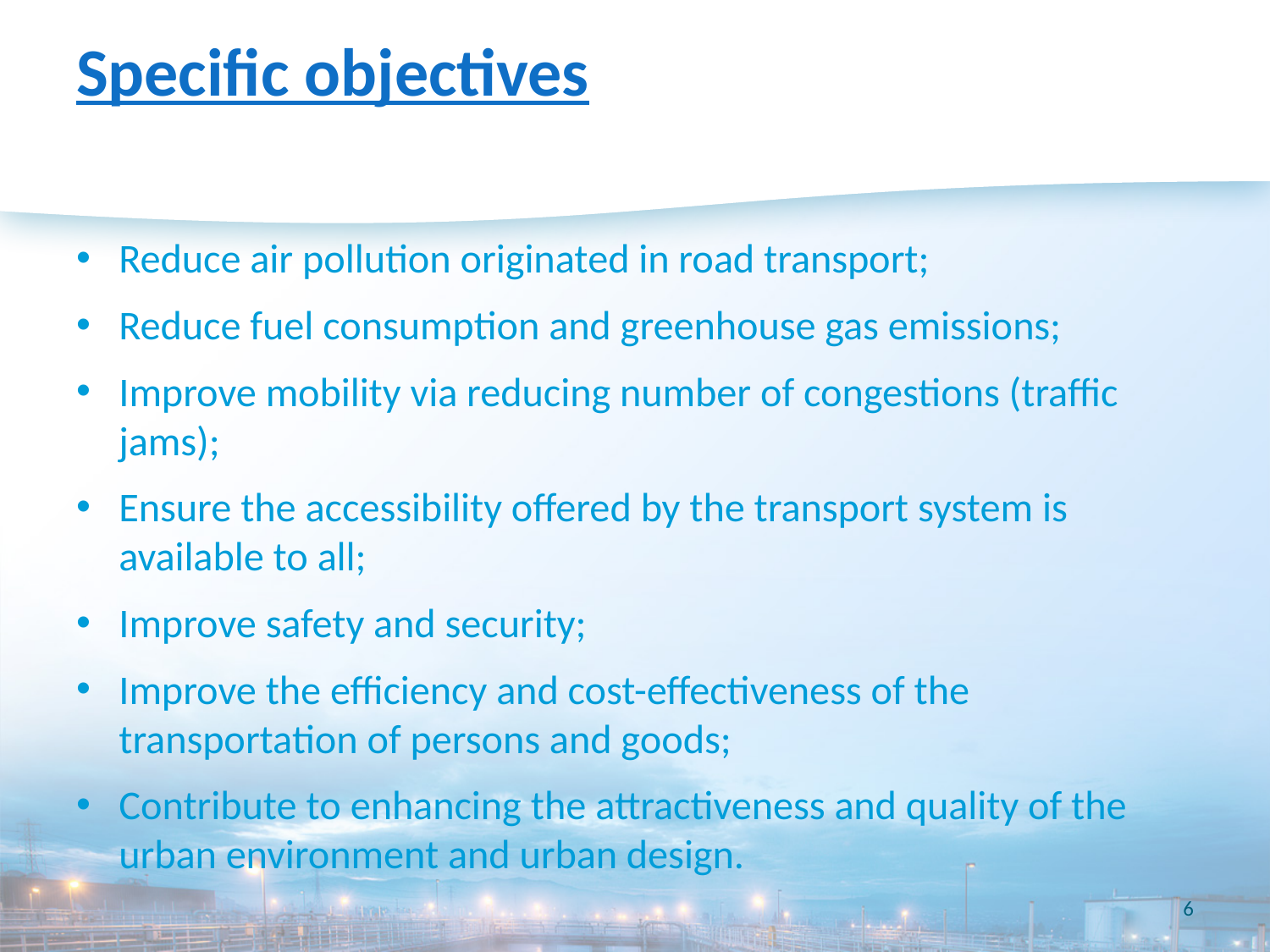

# Specific objectives
Reduce air pollution originated in road transport;
Reduce fuel consumption and greenhouse gas emissions;
Improve mobility via reducing number of congestions (traffic jams);
Ensure the accessibility offered by the transport system is available to all;
Improve safety and security;
Improve the efficiency and cost-effectiveness of the transportation of persons and goods;
Contribute to enhancing the attractiveness and quality of the urban environment and urban design.
6